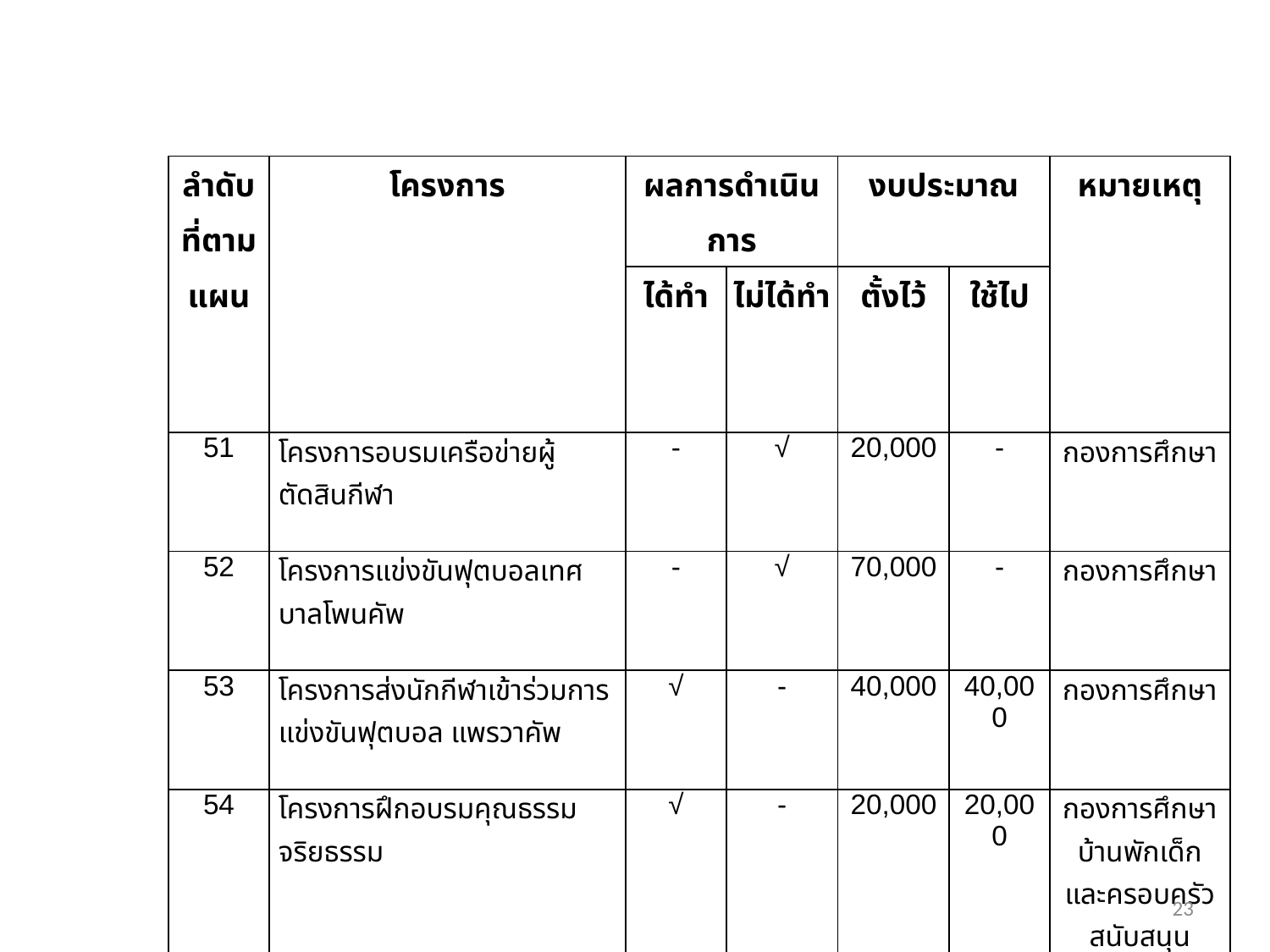

| ลำดับที่ตามแผน | โครงการ | ผลการดำเนินการ |  | งบประมาณ |  | หมายเหตุ |
| --- | --- | --- | --- | --- | --- | --- |
|  |  | ได้ทำ | ไม่ได้ทำ | ตั้งไว้ | ใช้ไป |  |
| 51 | โครงการอบรมเครือข่ายผู้ตัดสินกีฬา | - | √ | 20,000 | - | กองการศึกษา |
| 52 | โครงการแข่งขันฟุตบอลเทศบาลโพนคัพ | - | √ | 70,000 | - | กองการศึกษา |
| 53 | โครงการส่งนักกีฬาเข้าร่วมการแข่งขันฟุตบอล แพรวาคัพ | √ | - | 40,000 | 40,000 | กองการศึกษา |
| 54 | โครงการฝึกอบรมคุณธรรมจริยธรรม | √ | - | 20,000 | 20,000 | กองการศึกษา บ้านพักเด็กและครอบครัวสนับสนุน 20,000 บาท |
23